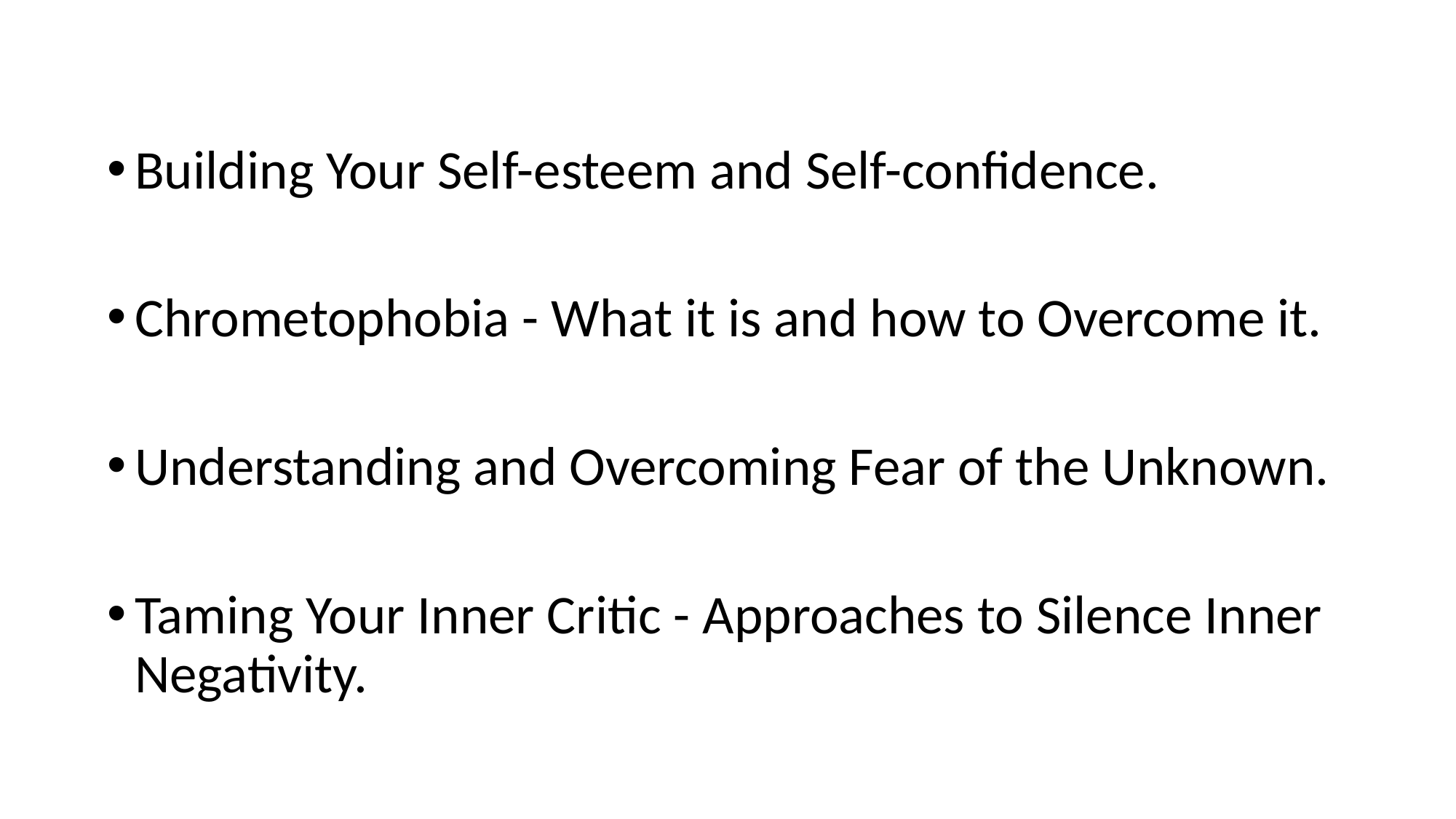

Building Your Self-esteem and Self-confidence.

Chrometophobia - What it is and how to Overcome it.

Understanding and Overcoming Fear of the Unknown.

Taming Your Inner Critic - Approaches to Silence Inner Negativity.